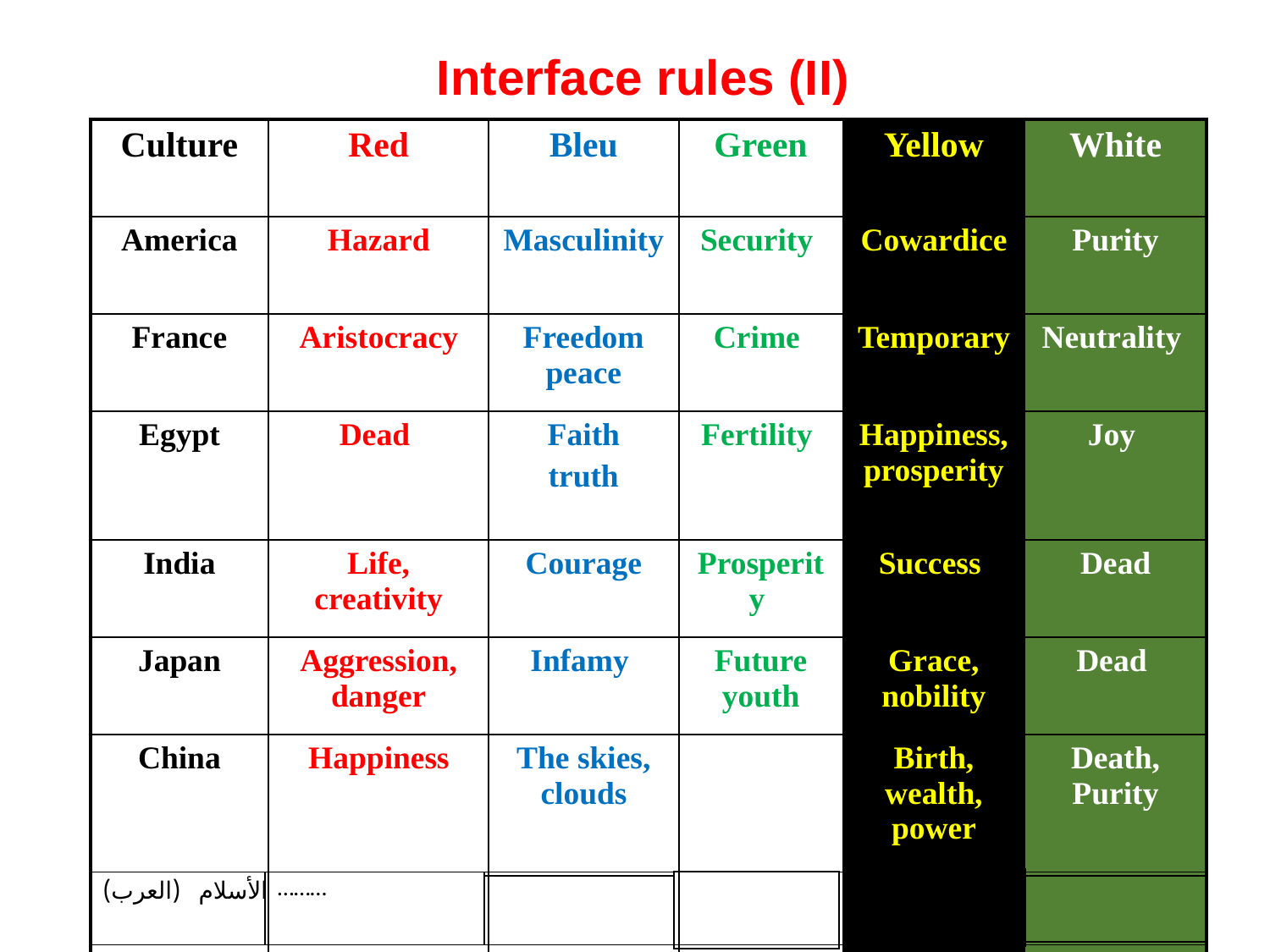

# Interface rules (II)
| Culture | Red | Bleu | Green | Yellow | White |
| --- | --- | --- | --- | --- | --- |
| America | Hazard | Masculinity | Security | Cowardice | Purity |
| France | Aristocracy | Freedom peace | Crime | Temporary | Neutrality |
| Egypt | Dead | Faith truth | Fertility | Happiness, prosperity | Joy |
| India | Life, creativity | Courage | Prosperity | Success | Dead |
| Japan | Aggression, danger | Infamy | Future youth | Grace, nobility | Dead |
| China | Happiness | The skies, clouds |  | Birth, wealth, power | Death, Purity |
|  |
| --- |
|  |
| --- |
| الأسلام (العرب) |
| --- |
| ……… |
| --- |
|  |
| --- |
|  |
| --- |
2